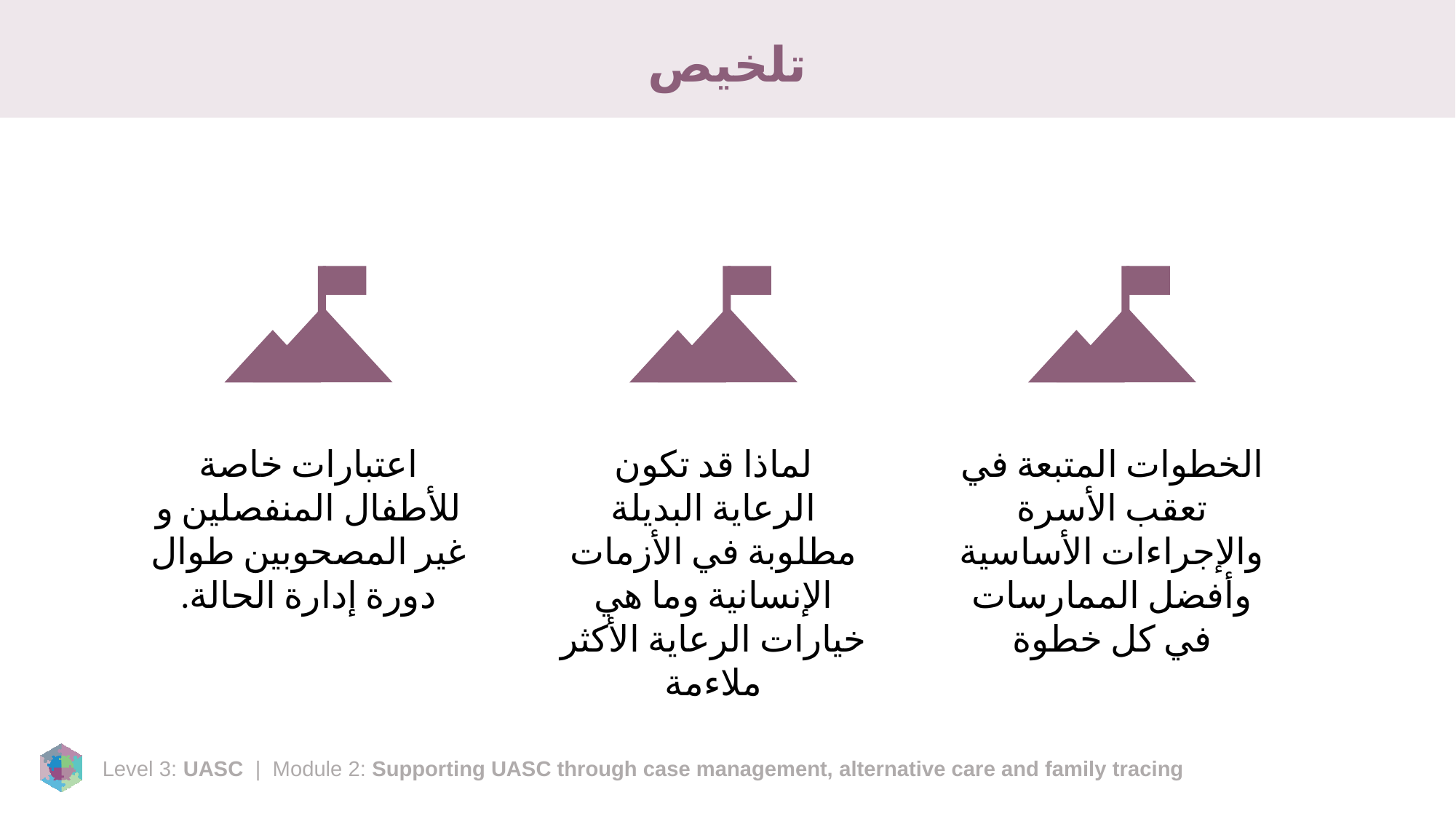

# تلخيص

اعتبارات خاصة للأطفال المنفصلين و غير المصحوبين طوال دورة إدارة الحالة.
لماذا قد تكون الرعاية البديلة مطلوبة في الأزمات الإنسانية وما هي خيارات الرعاية الأكثر ملاءمة
الخطوات المتبعة في تعقب الأسرة والإجراءات الأساسية وأفضل الممارسات في كل خطوة